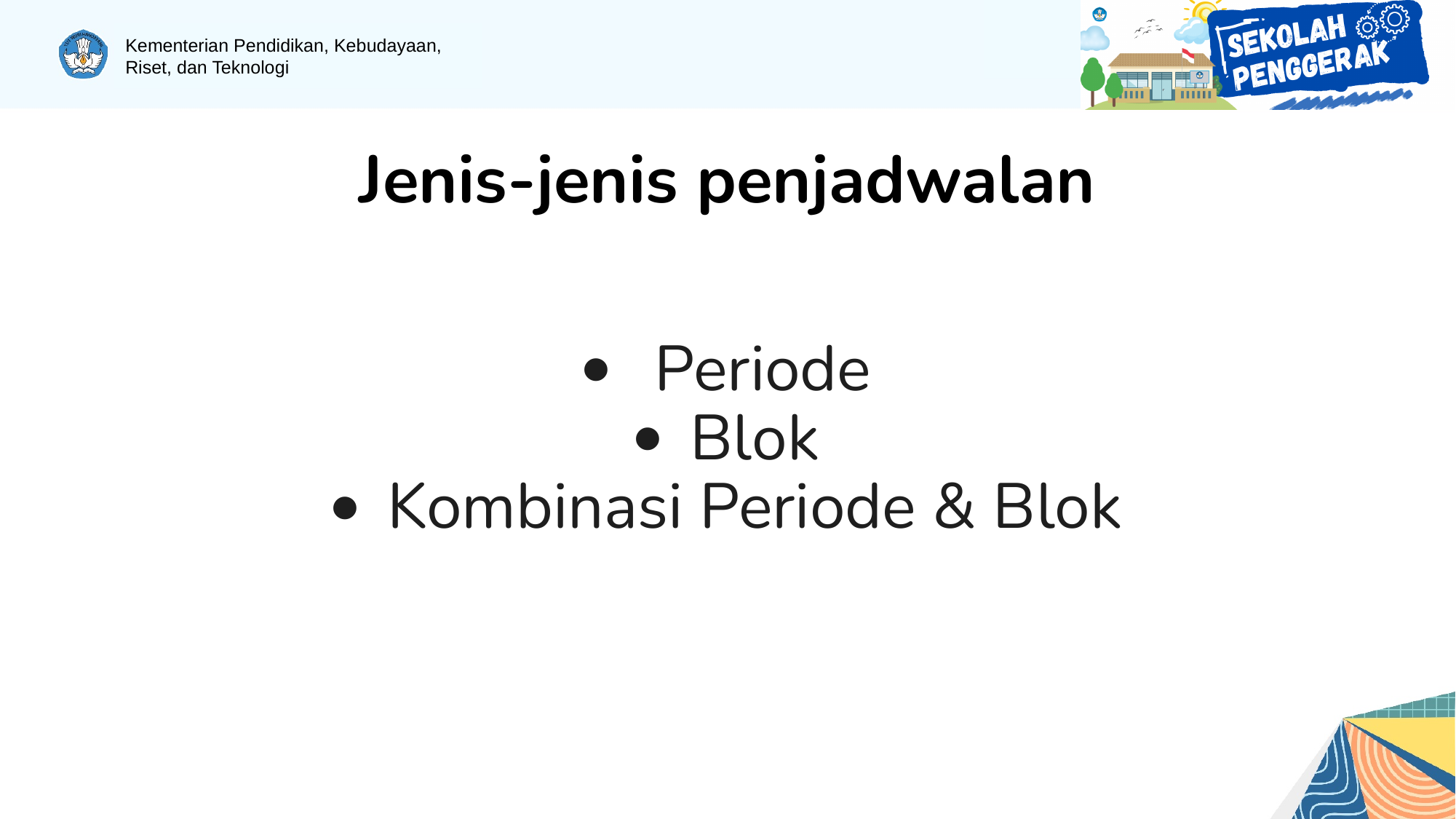

# Jenis-jenis penjadwalan
 Periode
Blok
Kombinasi Periode & Blok